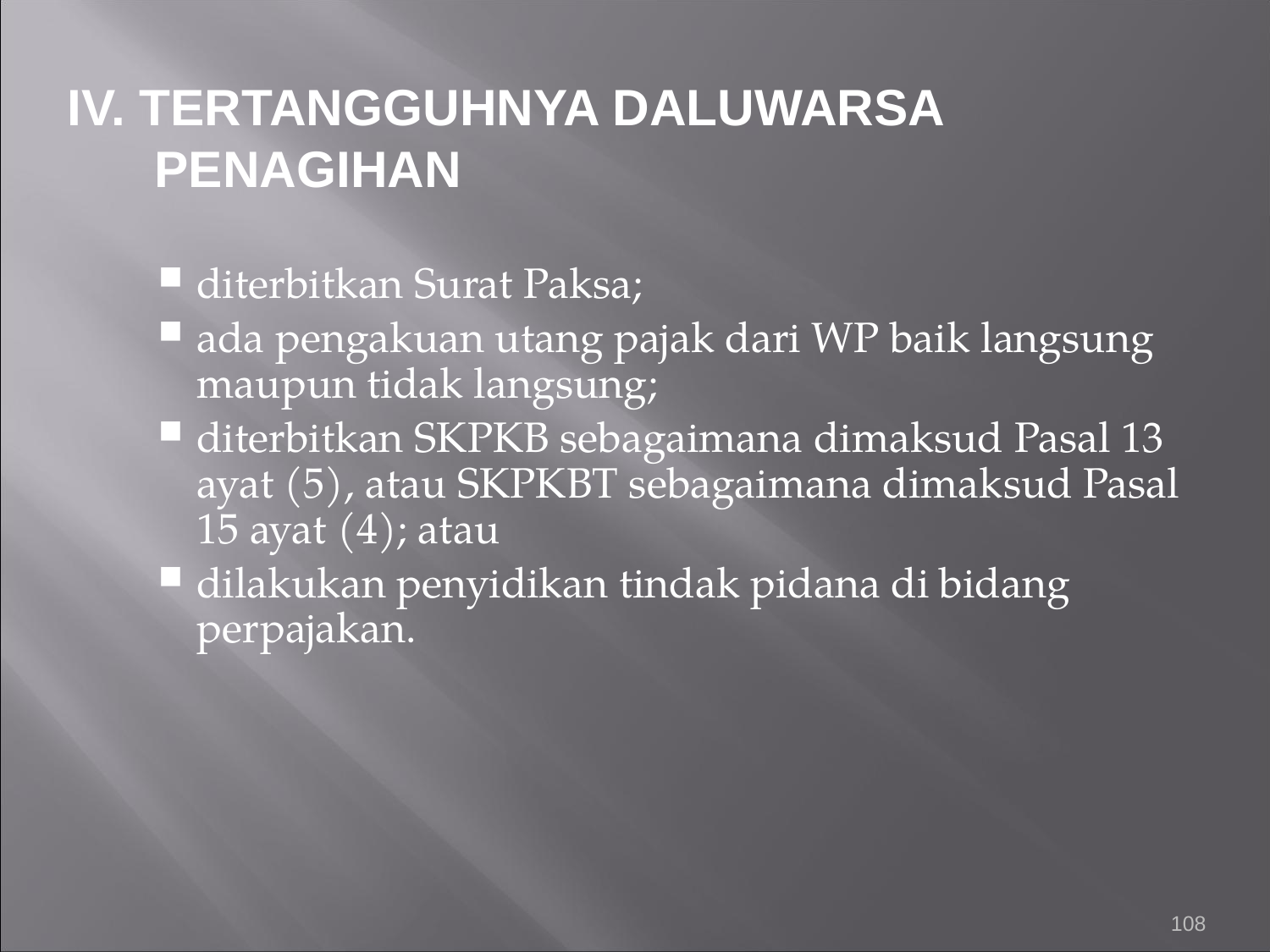

IV. TERTANGGUHNYA DALUWARSA PENAGIHAN
diterbitkan Surat Paksa;
ada pengakuan utang pajak dari WP baik langsung maupun tidak langsung;
diterbitkan SKPKB sebagaimana dimaksud Pasal 13 ayat (5), atau SKPKBT sebagaimana dimaksud Pasal 15 ayat (4); atau
dilakukan penyidikan tindak pidana di bidang perpajakan.
108